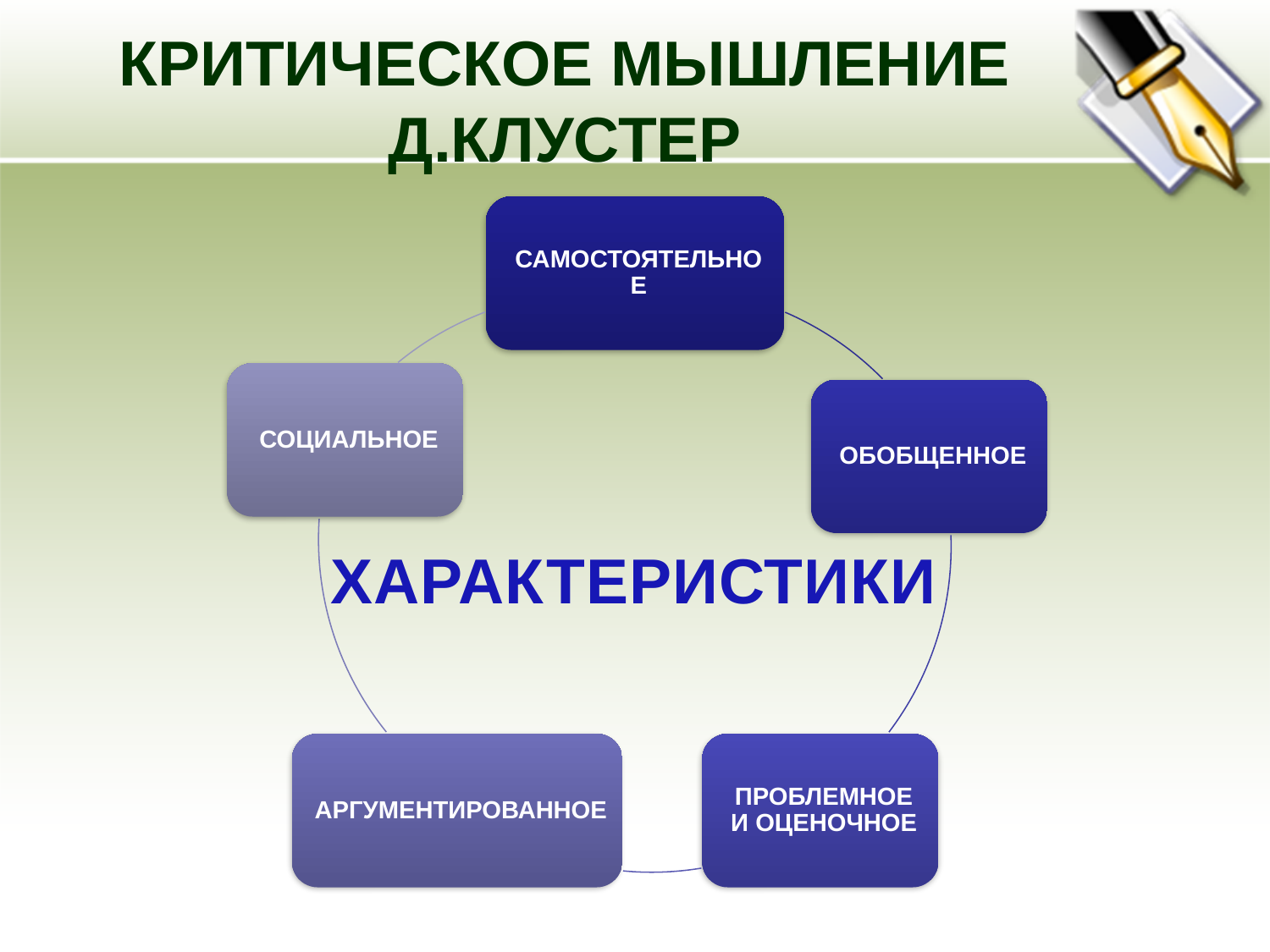

КРИТИЧЕСКОЕ МЫШЛЕНИЕ
Д.КЛУСТЕР
САМОСТОЯТЕЛЬНОЕ
ОБОБЩЕННОЕ
ПРОБЛЕМНОЕ И ОЦЕНОЧНОЕ
АРГУМЕНТИРОВАННОЕ
СОЦИАЛЬНОЕ
ХАРАКТЕРИСТИКИ